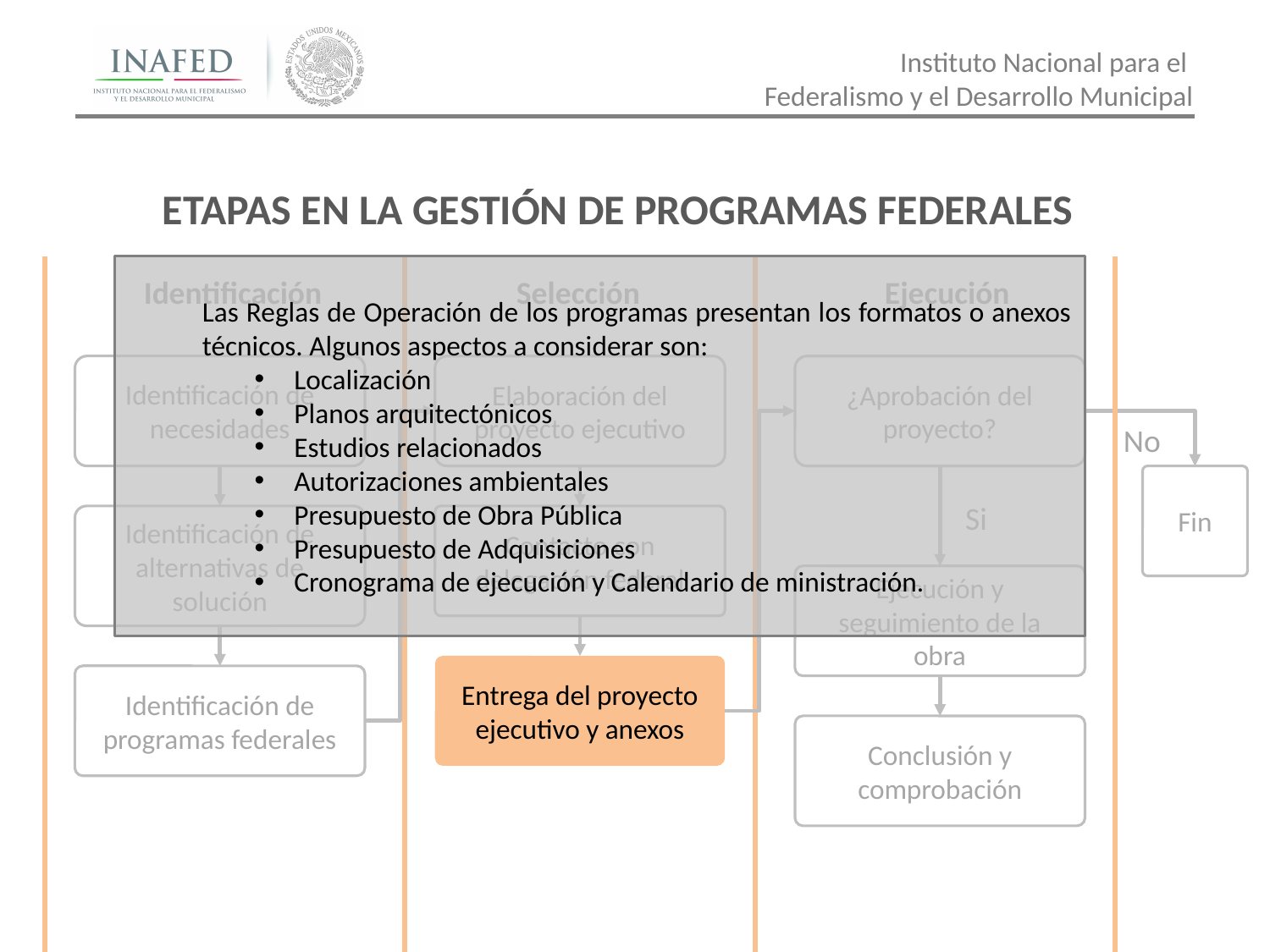

ETAPAS EN LA GESTIÓN DE PROGRAMAS FEDERALES

Las Reglas de Operación de los programas presentan los formatos o anexos técnicos. Algunos aspectos a considerar son:
Localización
Planos arquitectónicos
Estudios relacionados
Autorizaciones ambientales
Presupuesto de Obra Pública
Presupuesto de Adquisiciones
Cronograma de ejecución y Calendario de ministración.
            Identificación                           Selección                                  Ejecución
Identificación de necesidades
Elaboración del proyecto ejecutivo
¿Aprobación del proyecto?
No
Fin
Si
Identificación de alternativas de solución
Contacto con delegación federal
Ejecución y seguimiento de la obra
Entrega del proyecto ejecutivo y anexos
Identificación de programas federales
Conclusión y comprobación